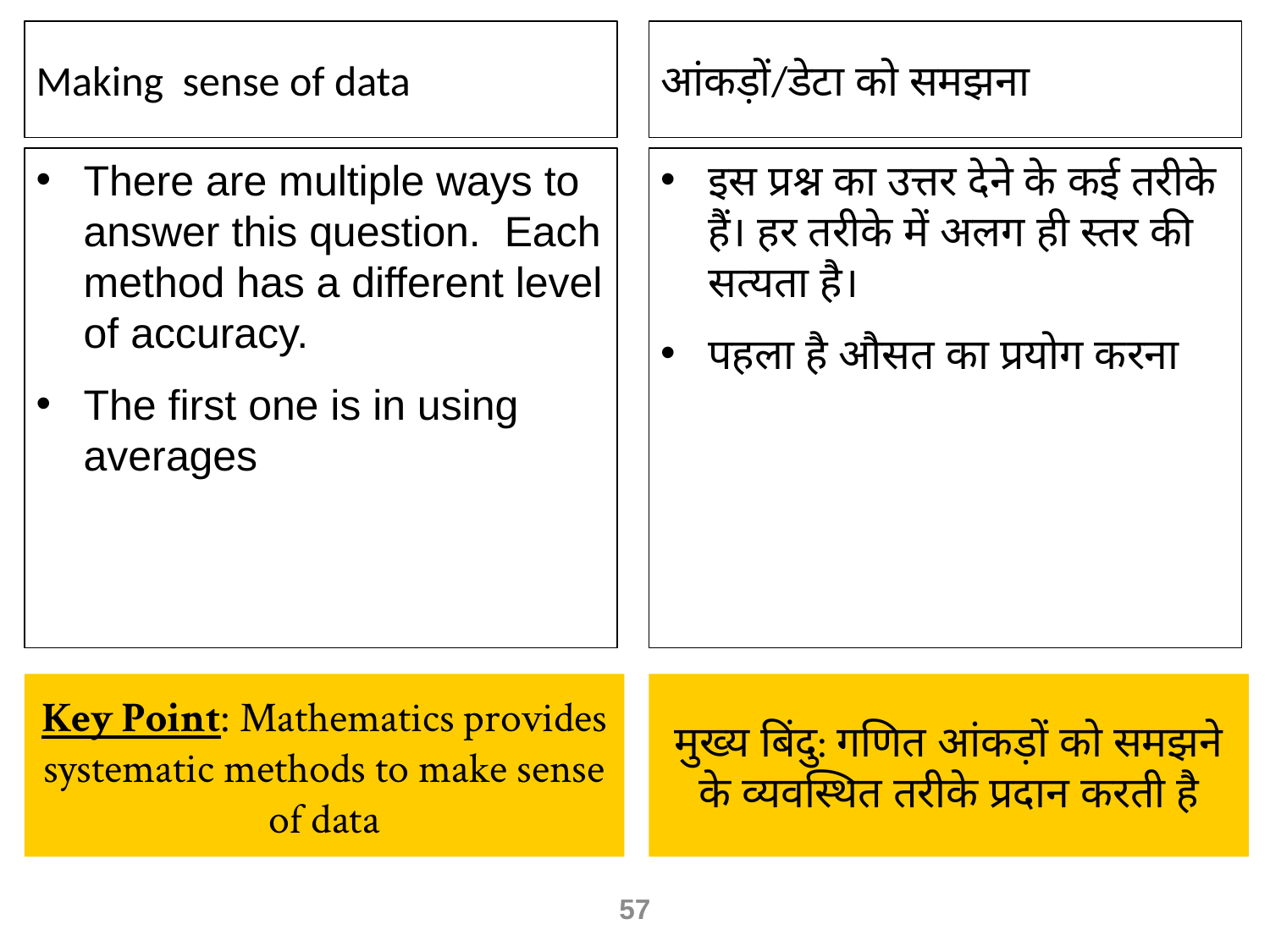

Making  sense of data
आंकड़ों/डेटा को समझना
There are multiple ways to answer this question.  Each method has a different level of accuracy.
The first one is in using averages
इस प्रश्न का उत्तर देने के कई तरीके हैं। हर तरीके में अलग ही स्तर की सत्यता है।
पहला है औसत का प्रयोग करना
Key Point: Mathematics provides systematic methods to make sense of data
मुख्य बिंदु: गणित आंकड़ों को समझने के व्यवस्थित तरीके प्रदान करती है
57